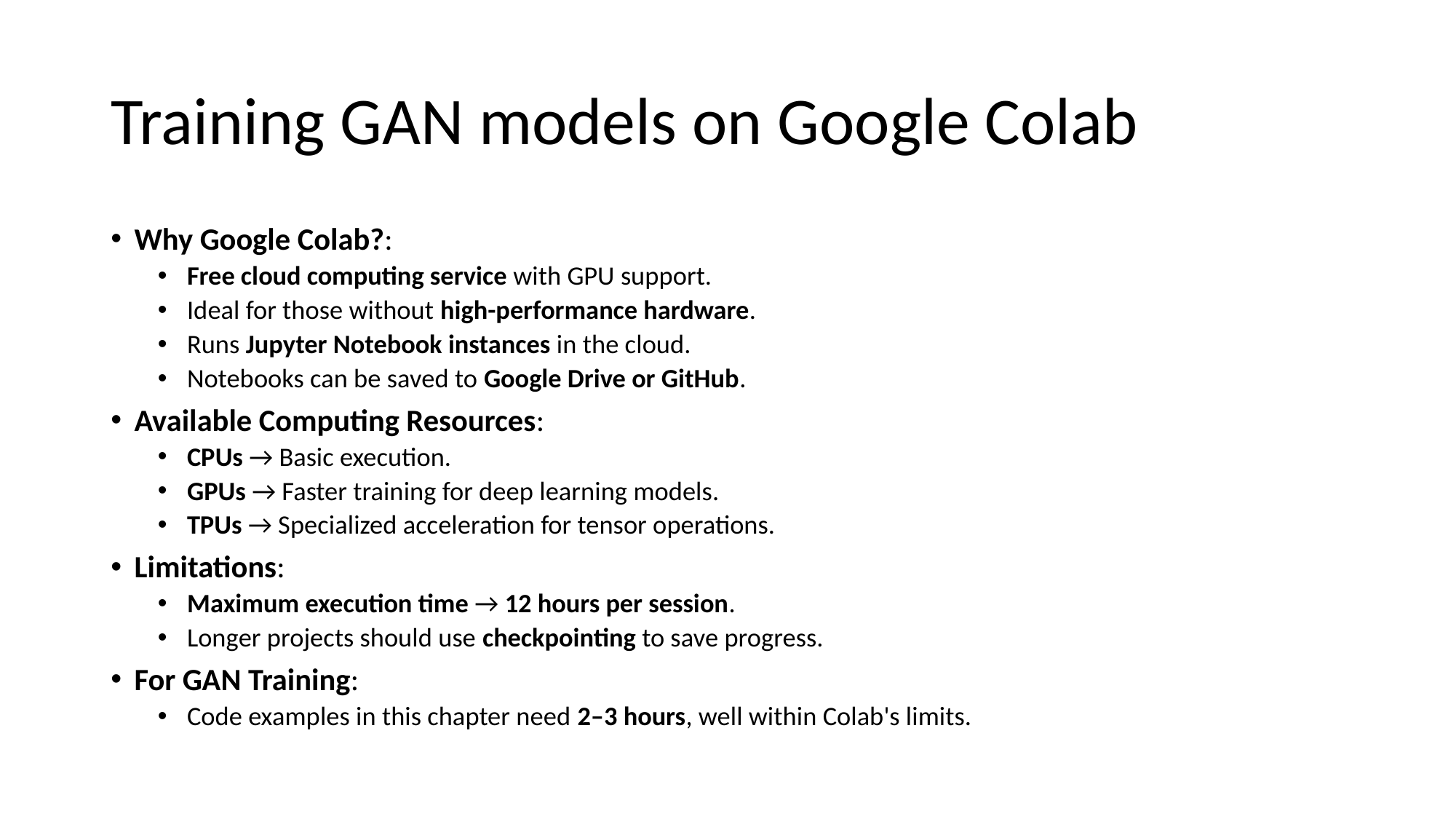

# Training GAN models on Google Colab
Why Google Colab?:
Free cloud computing service with GPU support.
Ideal for those without high-performance hardware.
Runs Jupyter Notebook instances in the cloud.
Notebooks can be saved to Google Drive or GitHub.
Available Computing Resources:
CPUs → Basic execution.
GPUs → Faster training for deep learning models.
TPUs → Specialized acceleration for tensor operations.
Limitations:
Maximum execution time → 12 hours per session.
Longer projects should use checkpointing to save progress.
For GAN Training:
Code examples in this chapter need 2–3 hours, well within Colab's limits.